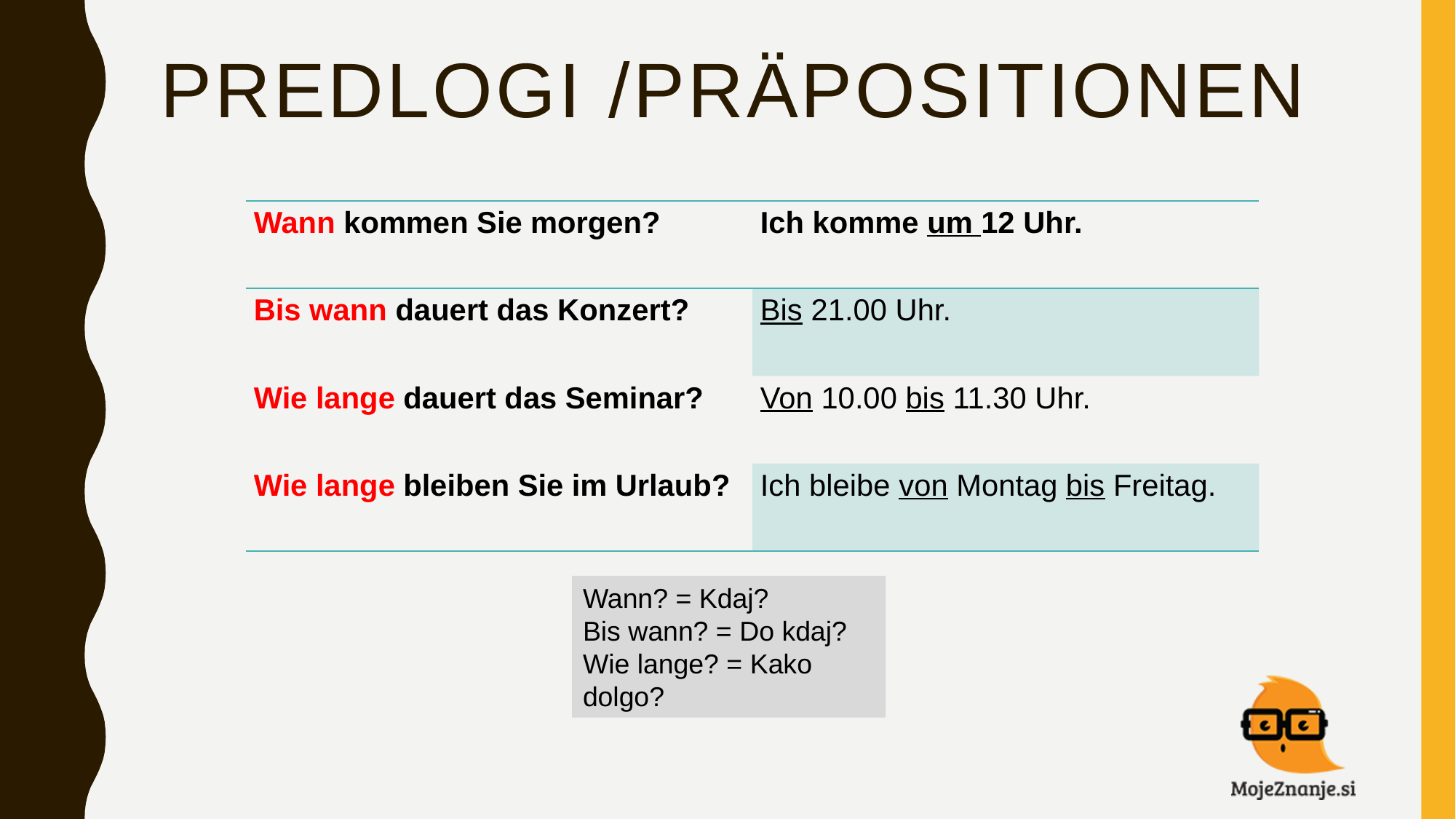

# Predlogi /Präpositionen
| Wann kommen Sie morgen? | Ich komme um 12 Uhr. |
| --- | --- |
| Bis wann dauert das Konzert? | Bis 21.00 Uhr. |
| Wie lange dauert das Seminar? | Von 10.00 bis 11.30 Uhr. |
| Wie lange bleiben Sie im Urlaub? | Ich bleibe von Montag bis Freitag. |
Wann? = Kdaj?
Bis wann? = Do kdaj?
Wie lange? = Kako dolgo?